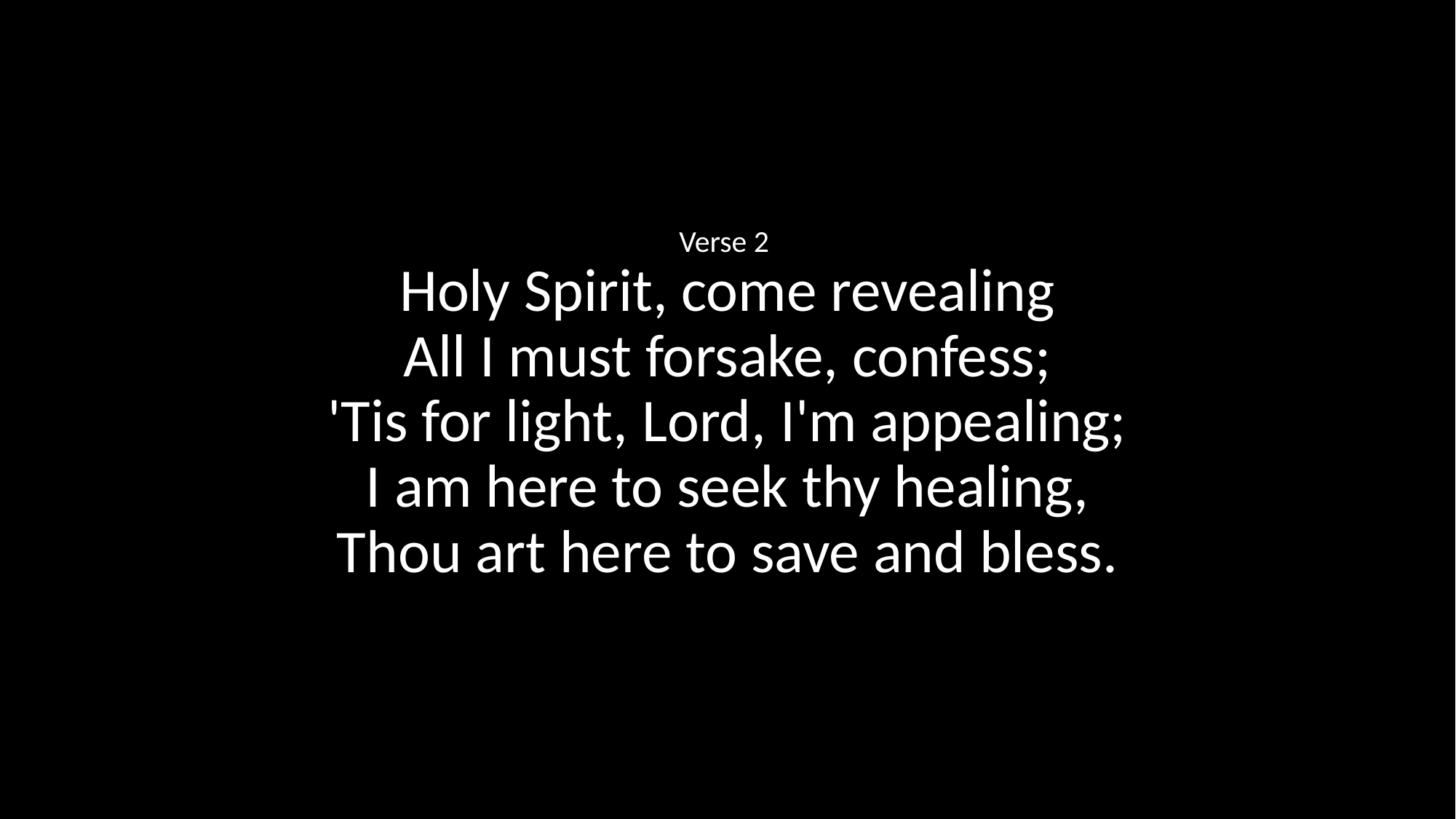

Verse 2
Holy Spirit, come revealing
All I must forsake, confess;
'Tis for light, Lord, I'm appealing;
I am here to seek thy healing,
Thou art here to save and bless.